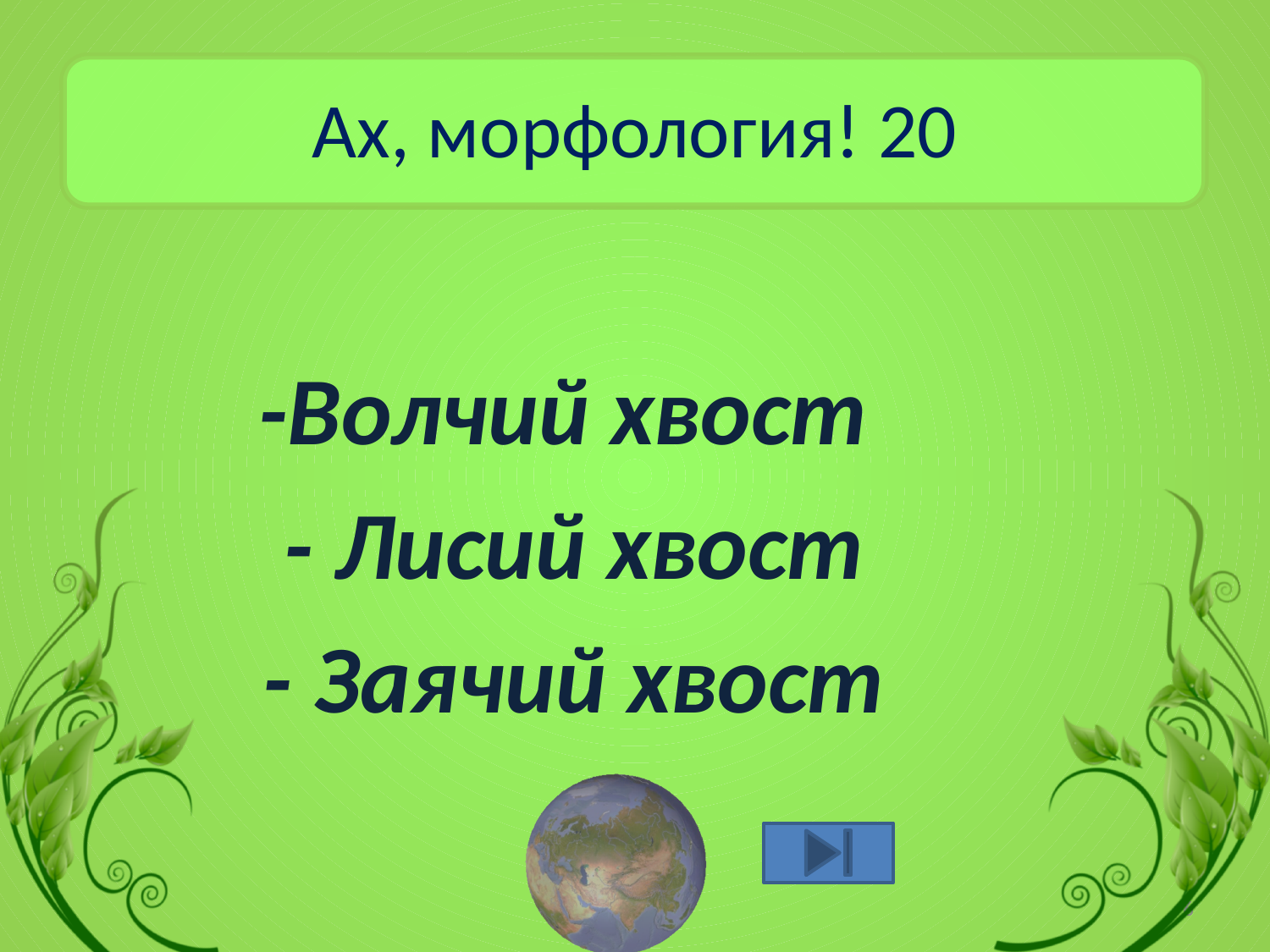

# Ах, морфология! 20

-Волчий хвост
- Лисий хвост
- Заячий хвост

6